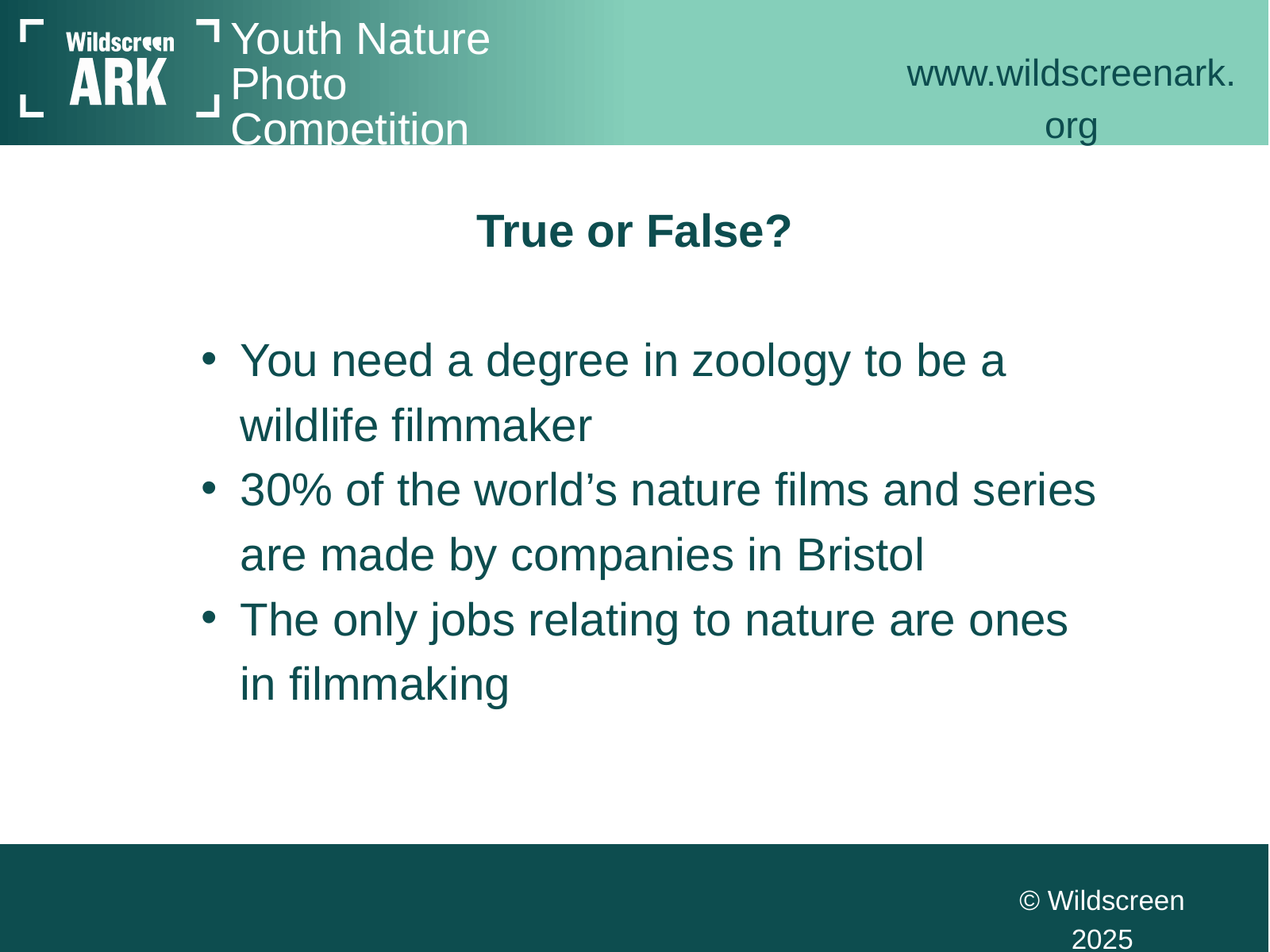

www.wildscreenark.org

Youth Nature Photo Competition

True or False?

You need a degree in zoology to be a wildlife filmmaker
30% of the world’s nature films and series are made by companies in Bristol
The only jobs relating to nature are ones in filmmaking

© Wildscreen 2025